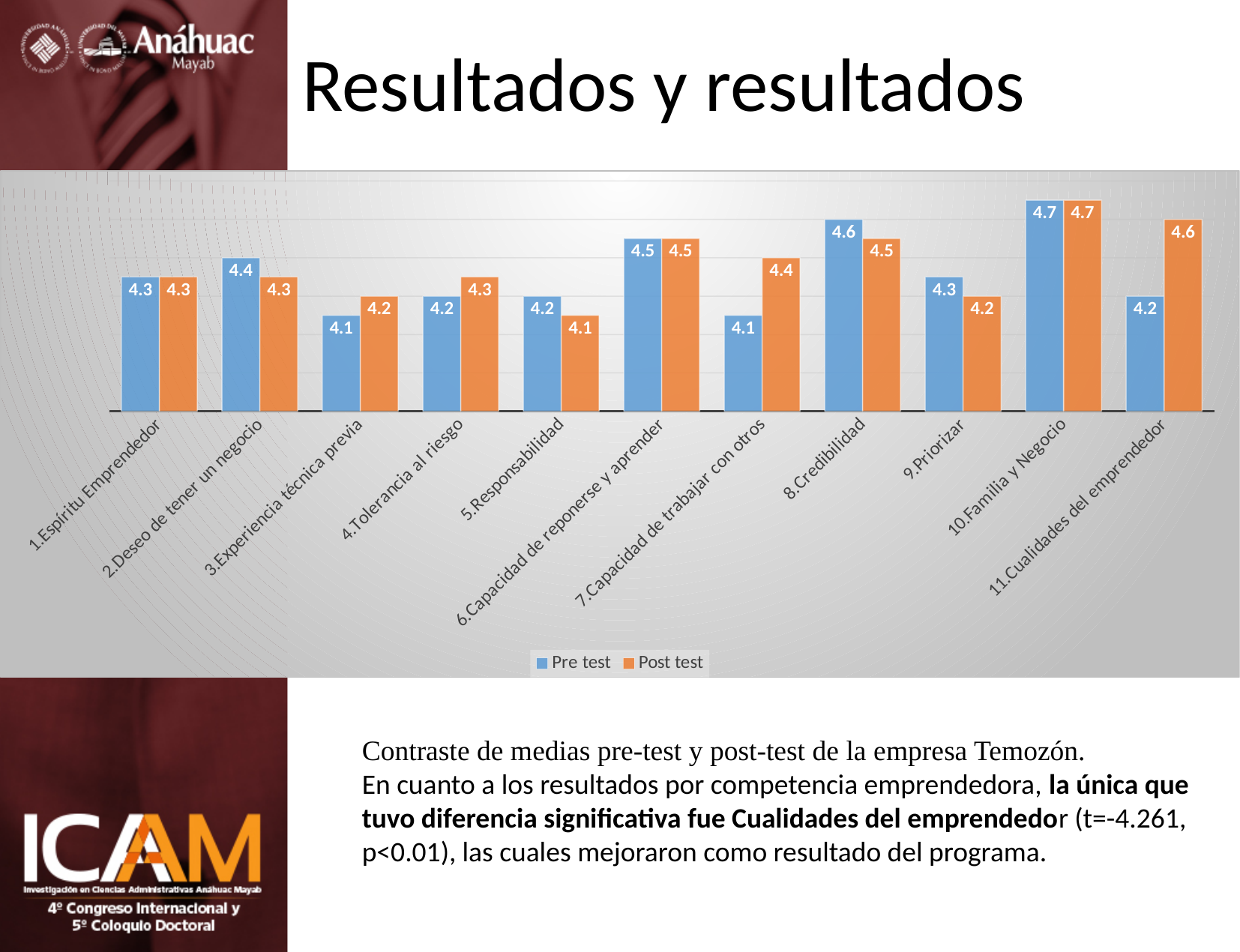

# Resultados y resultados

### Chart

| Category | Pre test | Post test |
|---|---|---|
| 1.Espíritu Emprendedor | 4.3 | 4.3 |
| 2.Deseo de tener un negocio | 4.4 | 4.3 |
| 3.Experiencia técnica previa | 4.1 | 4.2 |
| 4.Tolerancia al riesgo | 4.2 | 4.3 |
| 5.Responsabilidad | 4.2 | 4.1 |
| 6.Capacidad de reponerse y aprender | 4.5 | 4.5 |
| 7.Capacidad de trabajar con otros | 4.1 | 4.4 |
| 8.Credibilidad | 4.6 | 4.5 |
| 9.Priorizar | 4.3 | 4.2 |
| 10.Familia y Negocio | 4.7 | 4.7 |
| 11.Cualidades del emprendedor | 4.2 | 4.6 |
Contraste de medias pre-test y post-test de la empresa Temozón.
En cuanto a los resultados por competencia emprendedora, la única que tuvo diferencia significativa fue Cualidades del emprendedor (t=-4.261, p<0.01), las cuales mejoraron como resultado del programa.